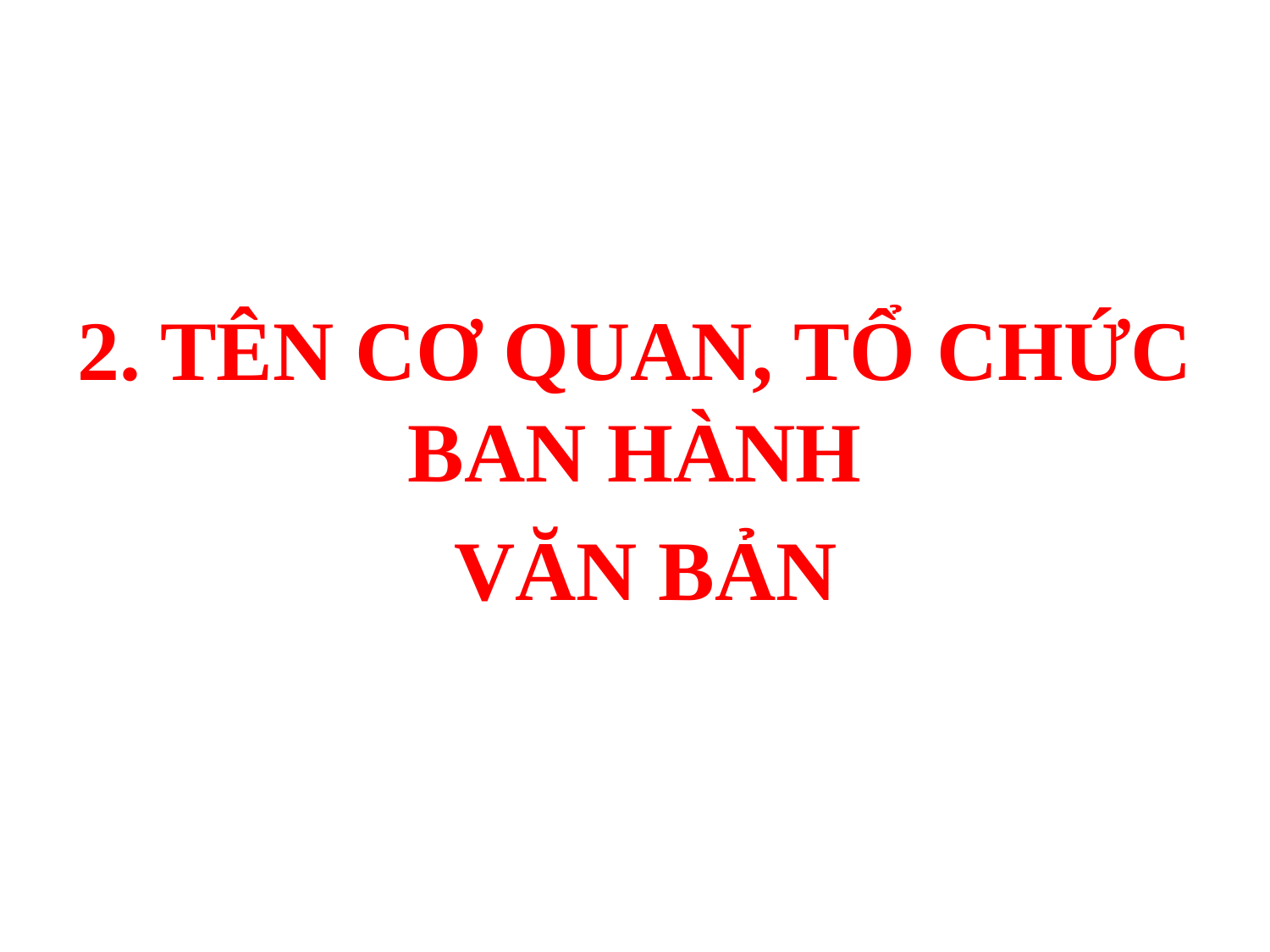

2. TÊN CƠ QUAN, TỔ CHỨC BAN HÀNH
 VĂN BẢN